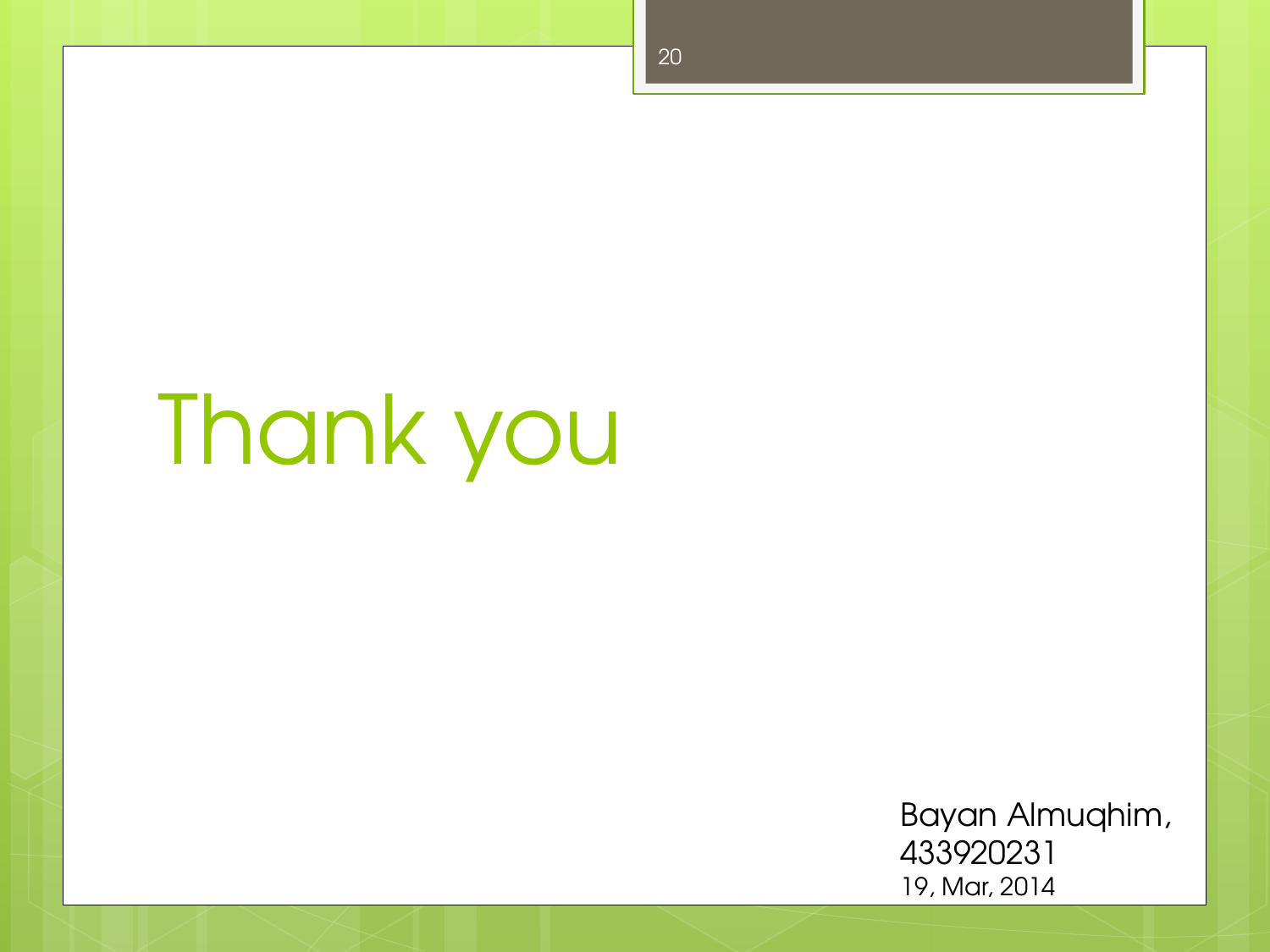

20
# Thank you
Bayan Almuqhim,
433920231
19, Mar, 2014